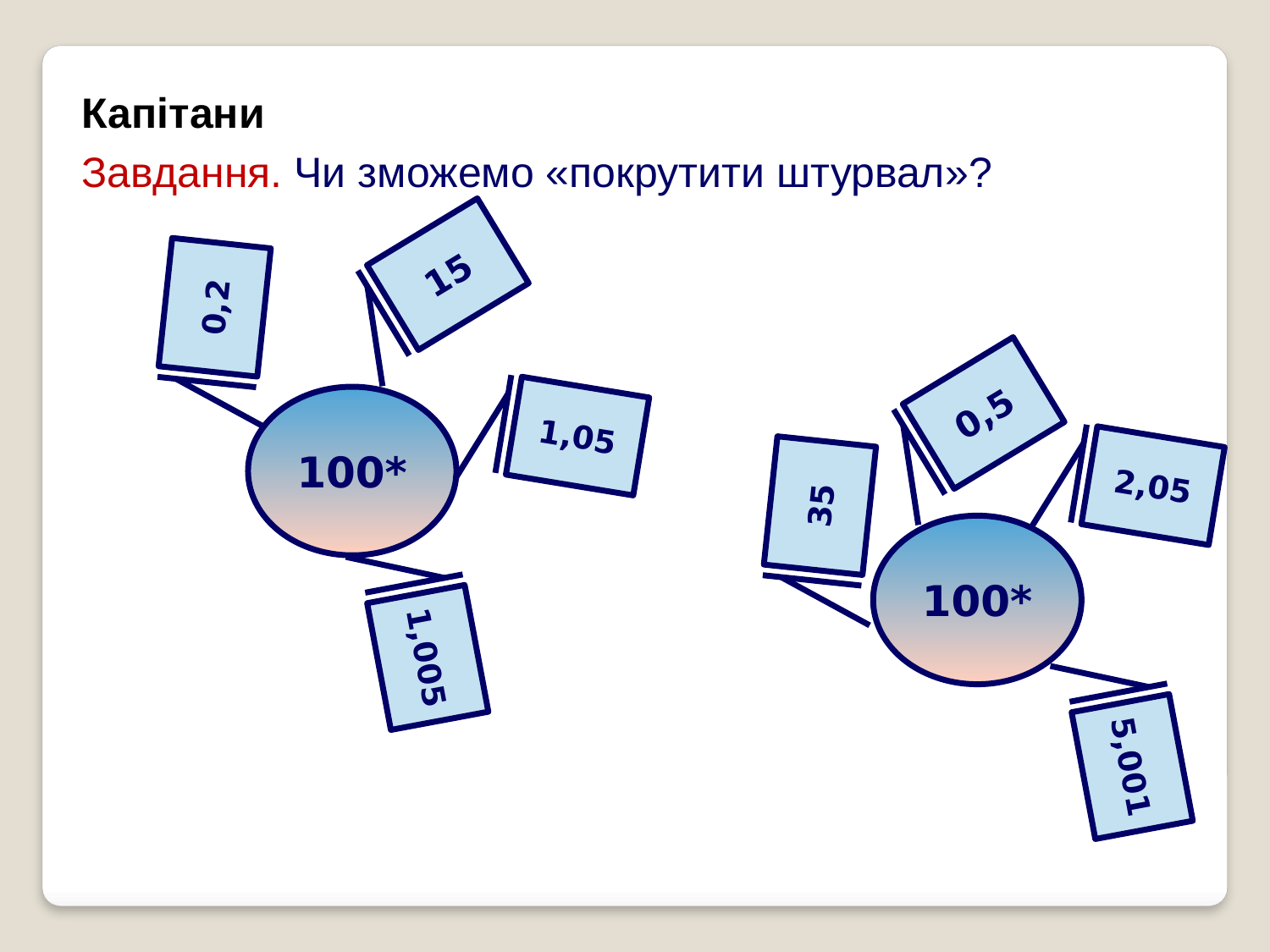

Капітани
Завдання. Чи зможемо «покрутити штурвал»?

15
0,2
0,5
1,05
100*
2,05
35
100*
1,005
5,001